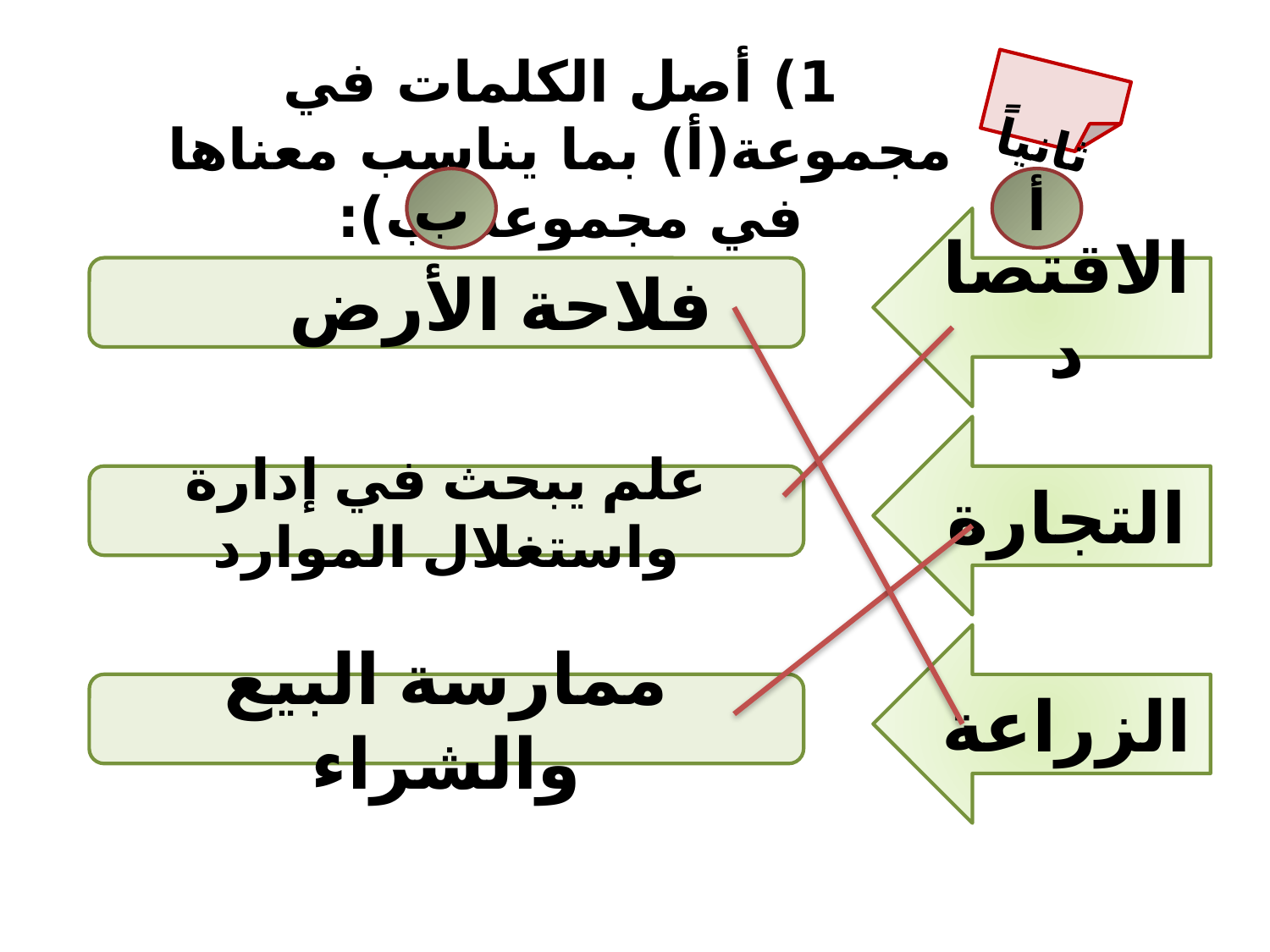

1) أصل الكلمات في مجموعة(أ) بما يناسب معناها في مجموعة(ب):

  ثانياً
ب
أ
الاقتصاد
    فلاحة الأرض
التجارة
علم يبحث في إدارة واستغلال الموارد
الزراعة
ممارسة البيع والشراء